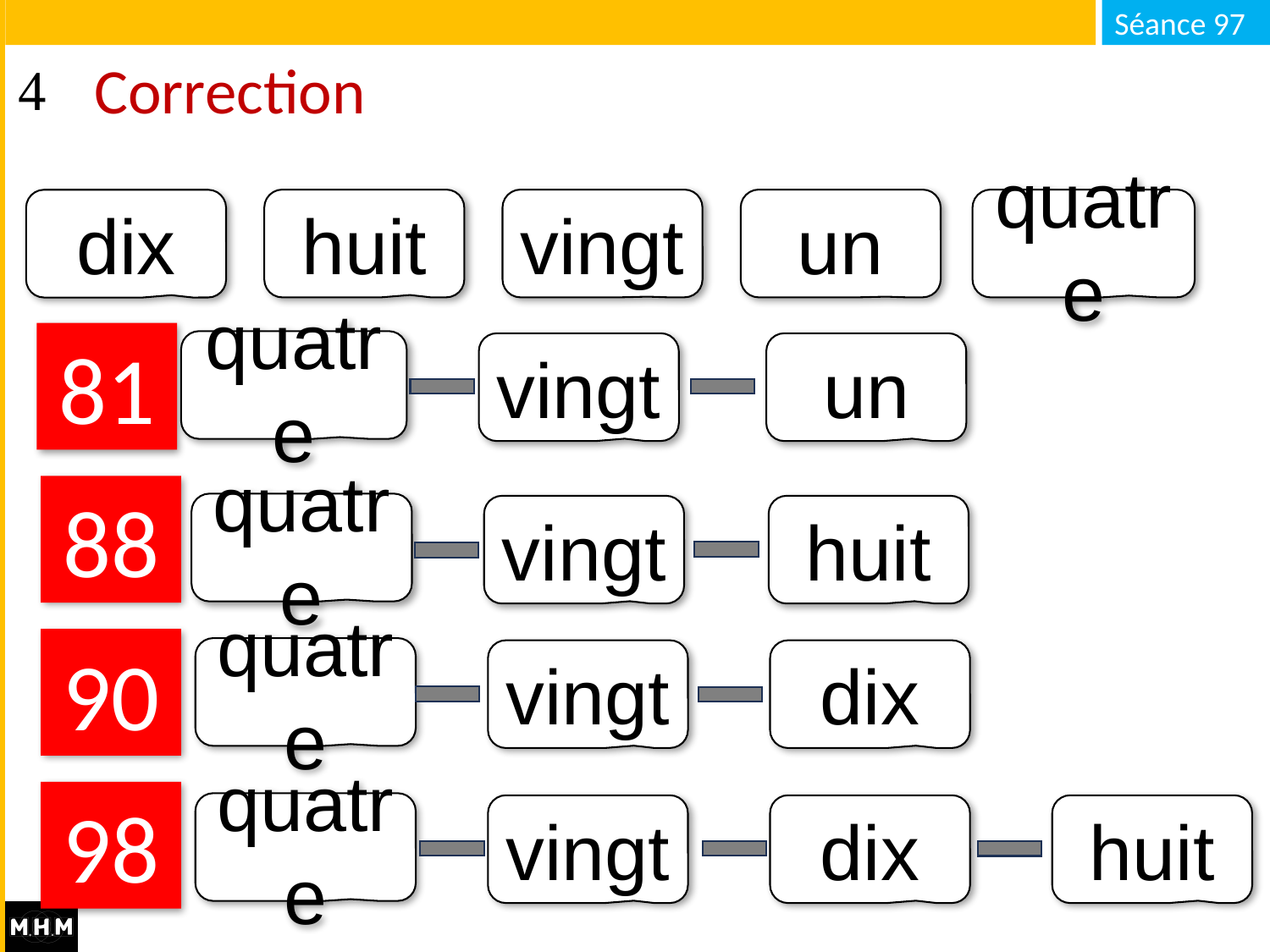

# Correction
huit
vingt
un
quatre
dix
81
quatre
vingt
un

88
quatre
vingt
huit

90
quatre
vingt
dix

98
quatre
vingt
dix
huit